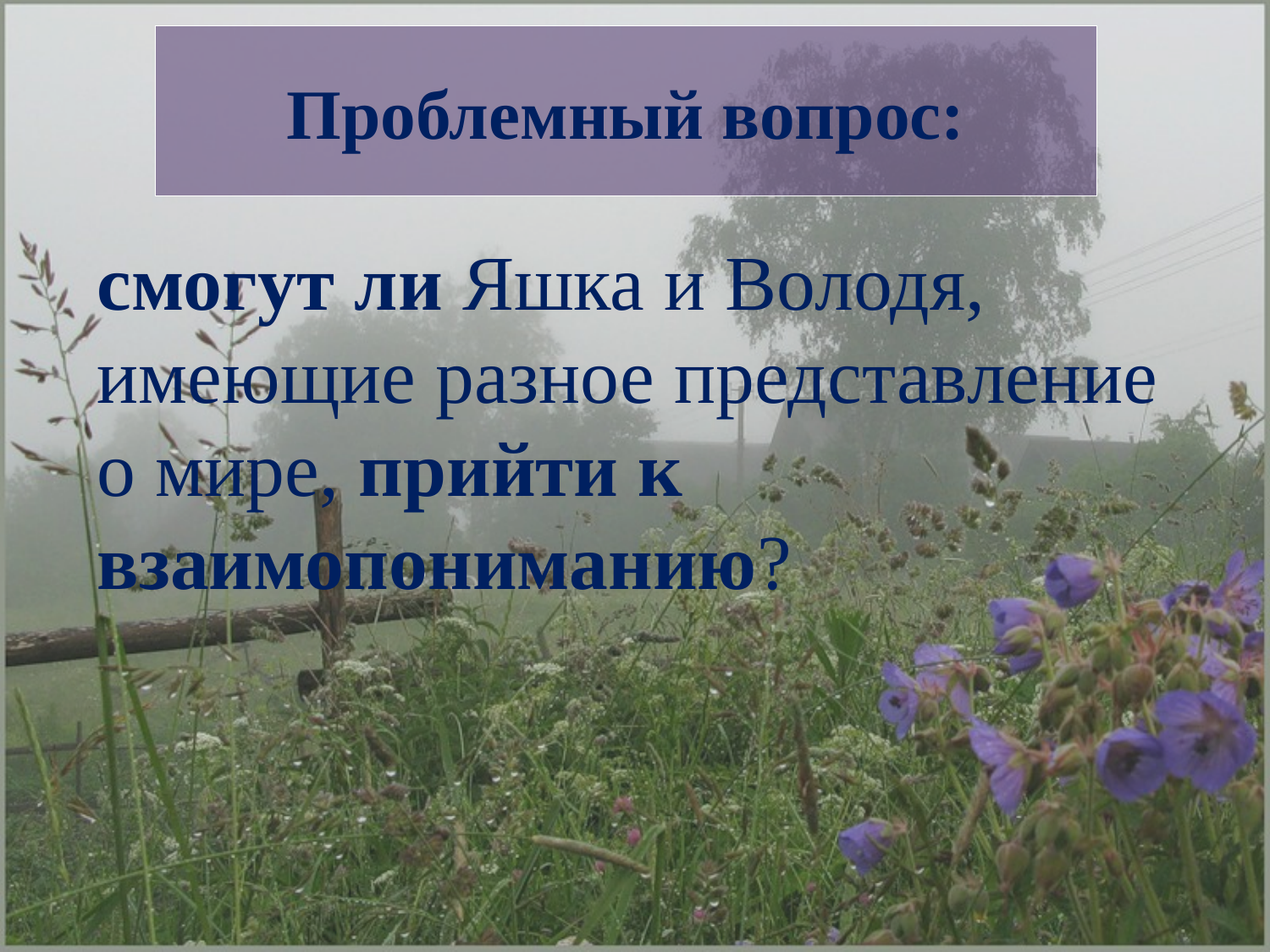

# Проблемный вопрос:
смогут ли Яшка и Володя, имеющие разное представление о мире, прийти к взаимопониманию?